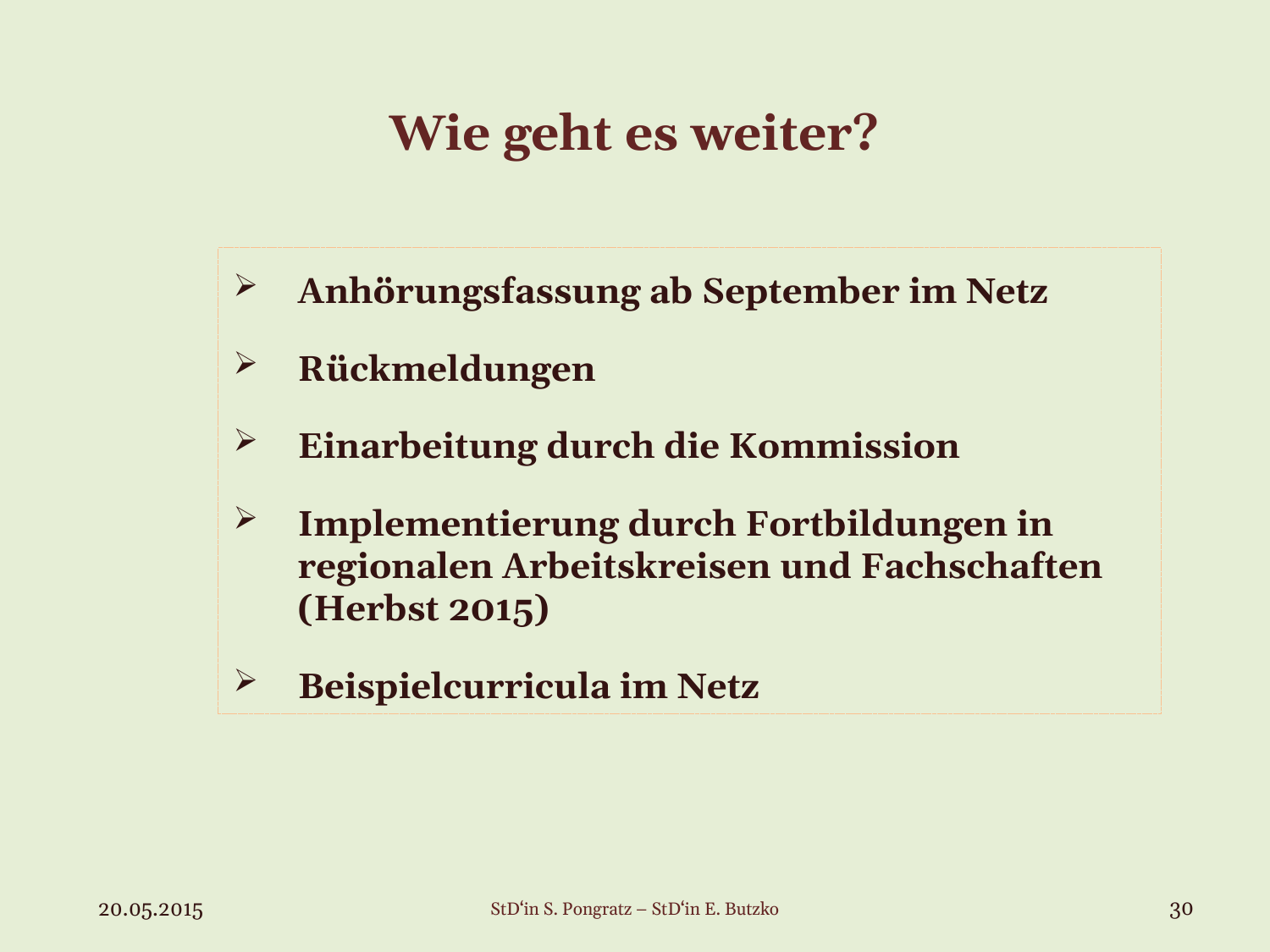

# Wie geht es weiter?
Anhörungsfassung ab September im Netz
Rückmeldungen
Einarbeitung durch die Kommission
Implementierung durch Fortbildungen in regionalen Arbeitskreisen und Fachschaften (Herbst 2015)
Beispielcurricula im Netz
20.05.2015
StD‘in S. Pongratz – StD‘in E. Butzko
30